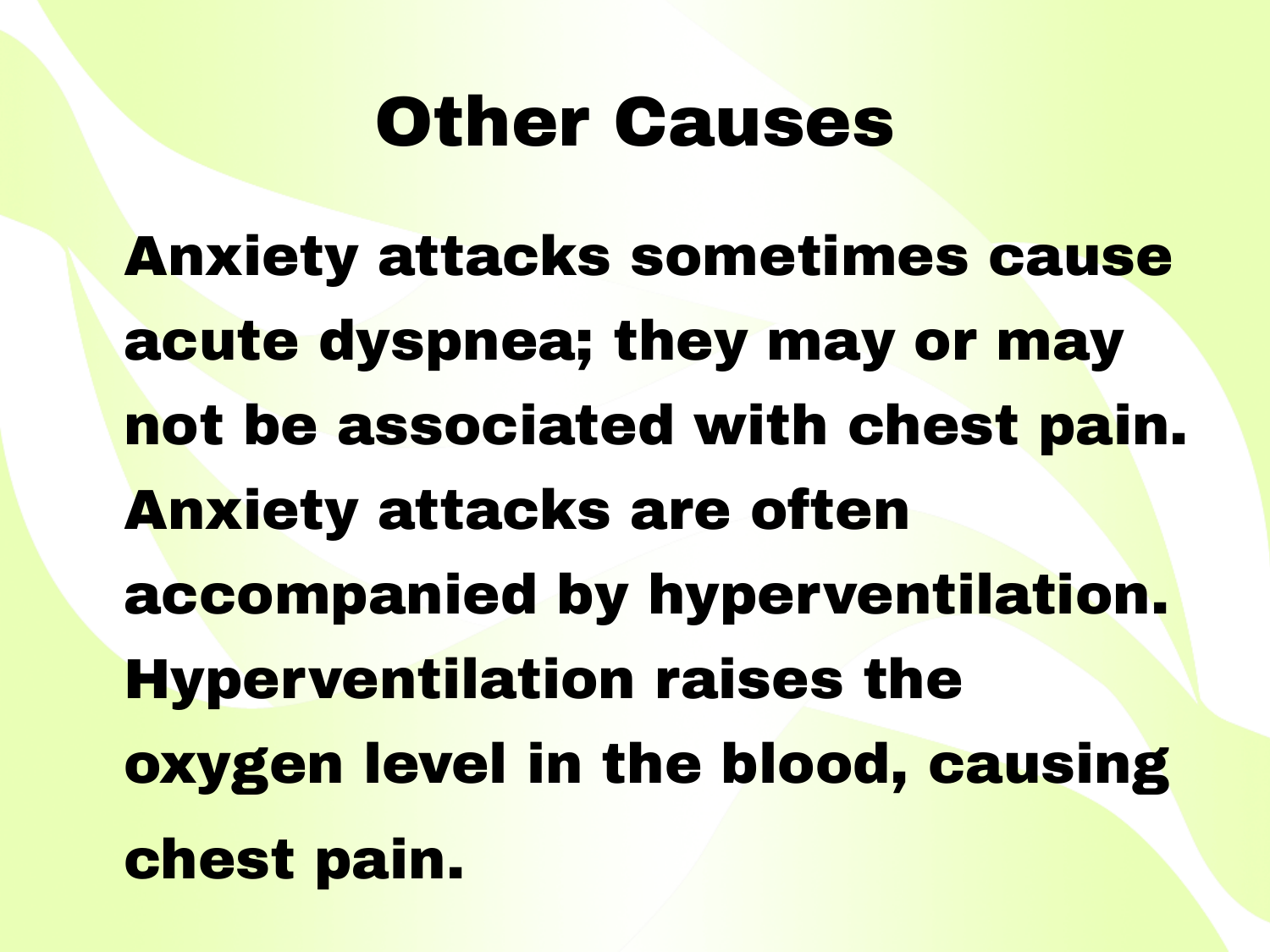

# Other Causes
	Anxiety attacks sometimes cause acute dyspnea; they may or may not be associated with chest pain. Anxiety attacks are often accompanied by hyperventilation. Hyperventilation raises the oxygen level in the blood, causing
	chest pain.